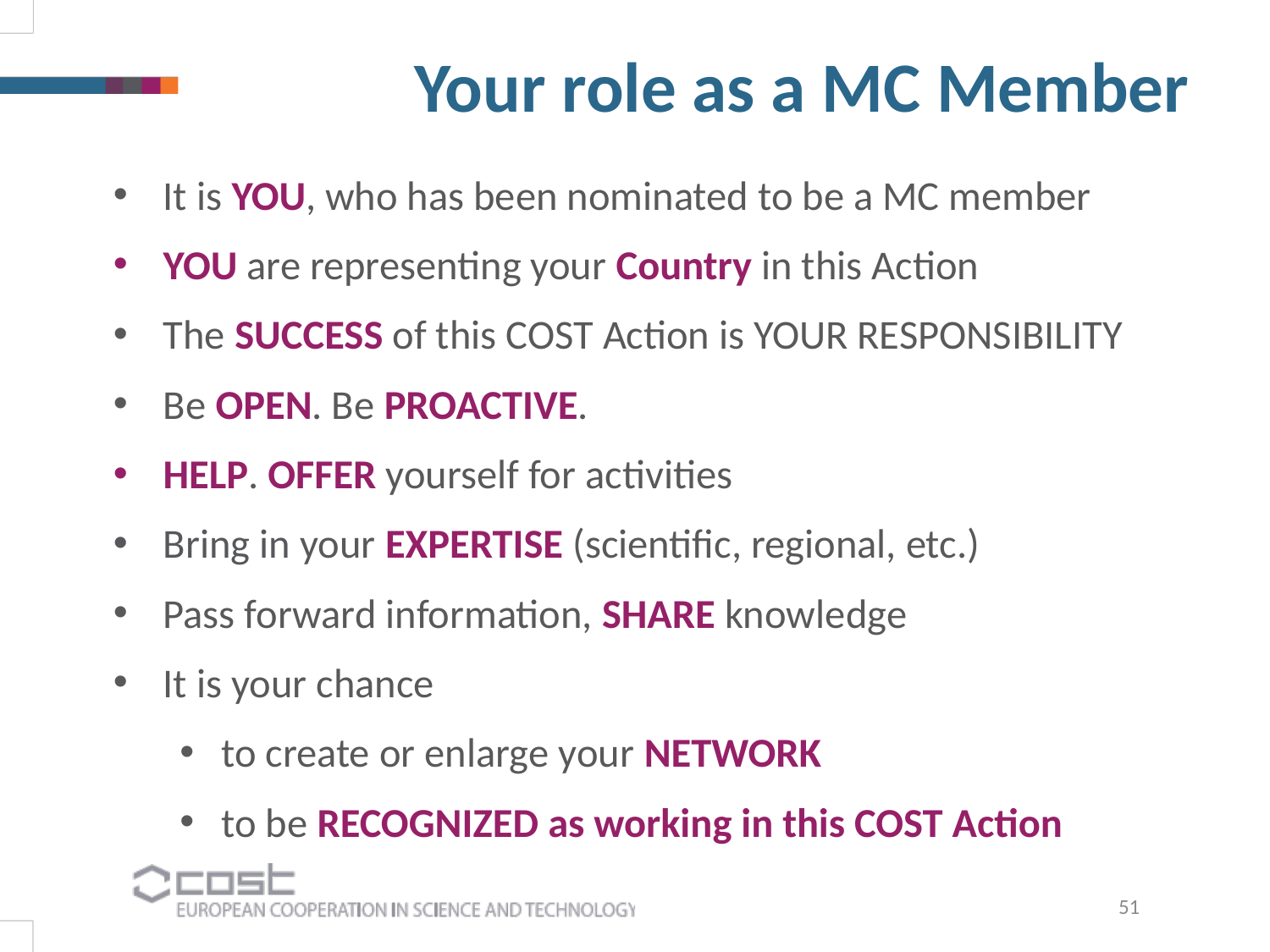

Your role as a MC Member
It is YOU, who has been nominated to be a MC member
YOU are representing your Country in this Action
The SUCCESS of this COST Action is YOUR RESPONSIBILITY
Be OPEN. Be PROACTIVE.
HELP. OFFER yourself for activities
Bring in your EXPERTISE (scientific, regional, etc.)
Pass forward information, SHARE knowledge
It is your chance
to create or enlarge your NETWORK
to be RECOGNIZED as working in this COST Action
51